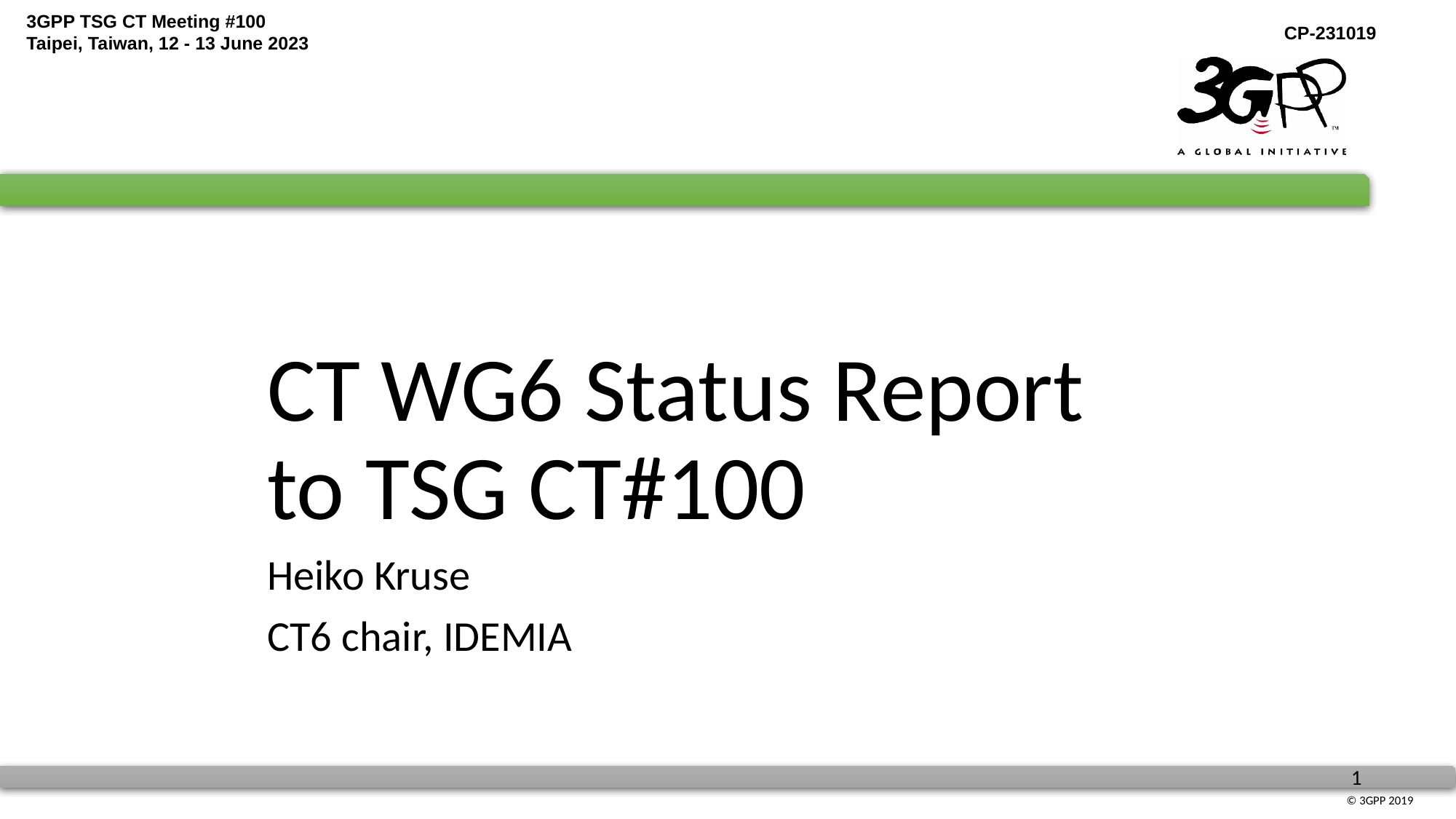

# CT WG6 Status Report to TSG CT#100
Heiko Kruse
CT6 chair, IDEMIA